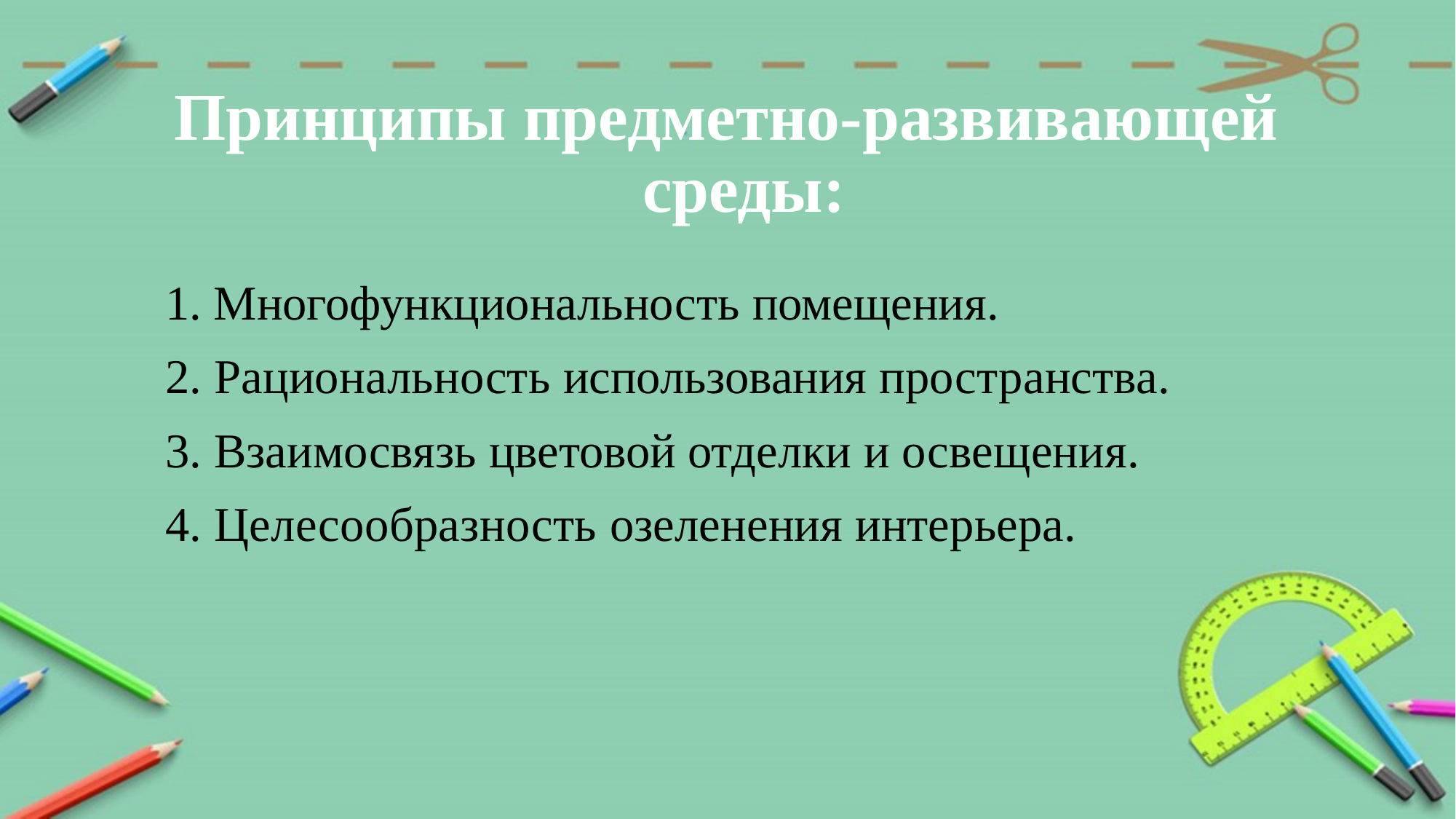

# Принципы предметно-развивающей  среды:
1. Многофункциональность помещения.
2. Рациональность использования пространства.
3. Взаимосвязь цветовой отделки и освещения.
4. Целесообразность озеленения интерьера.